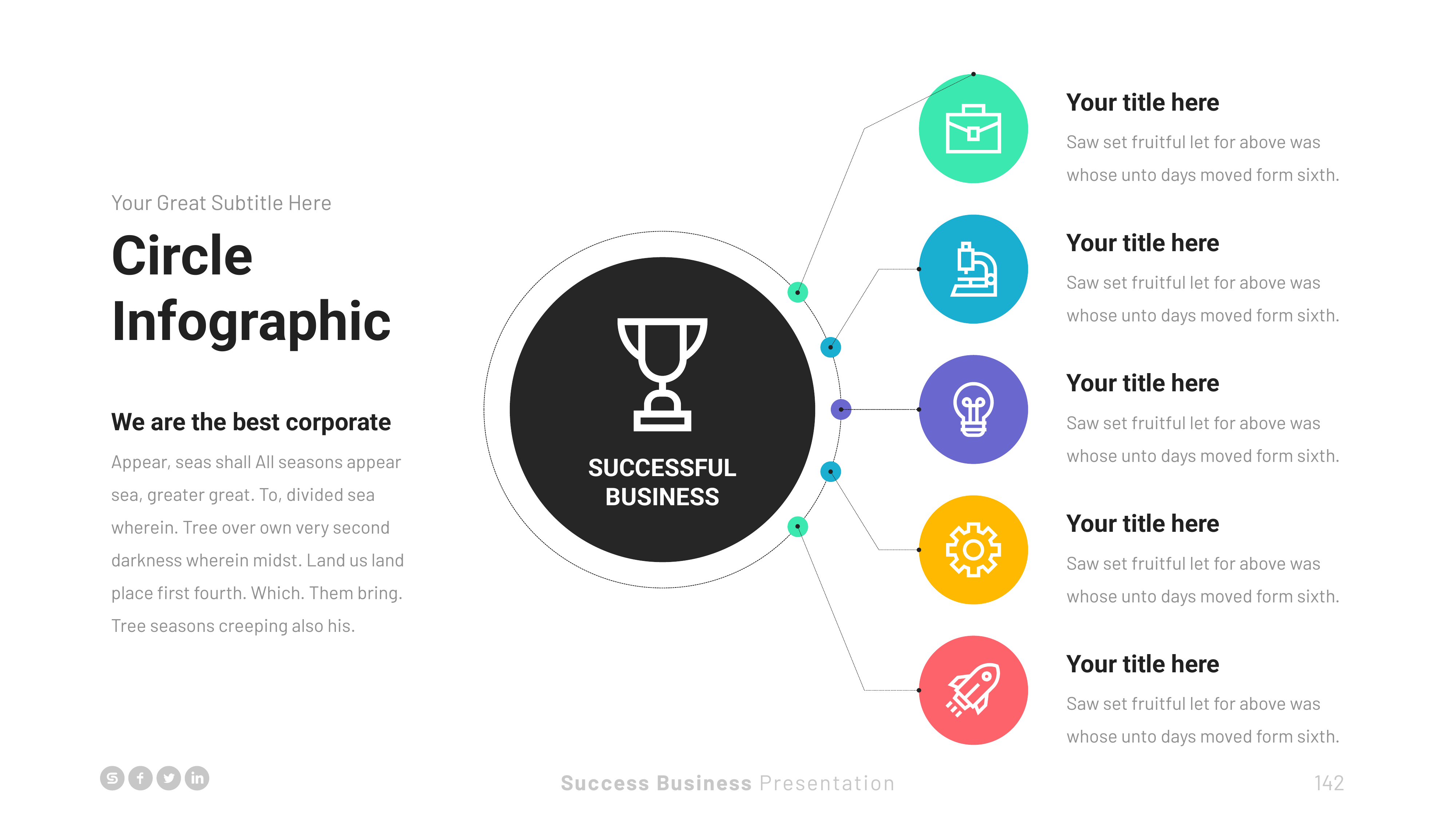

Your title here
Saw set fruitful let for above was whose unto days moved form sixth.

Your Great Subtitle Here
Circle Infographic
Your title here
Saw set fruitful let for above was whose unto days moved form sixth.

SUCCESSFUL
BUSINESS

Your title here
Saw set fruitful let for above was whose unto days moved form sixth.

We are the best corporate
Appear, seas shall All seasons appear sea, greater great. To, divided sea wherein. Tree over own very second darkness wherein midst. Land us land place first fourth. Which. Them bring. Tree seasons creeping also his.

Your title here
Saw set fruitful let for above was whose unto days moved form sixth.

Your title here
Saw set fruitful let for above was whose unto days moved form sixth.